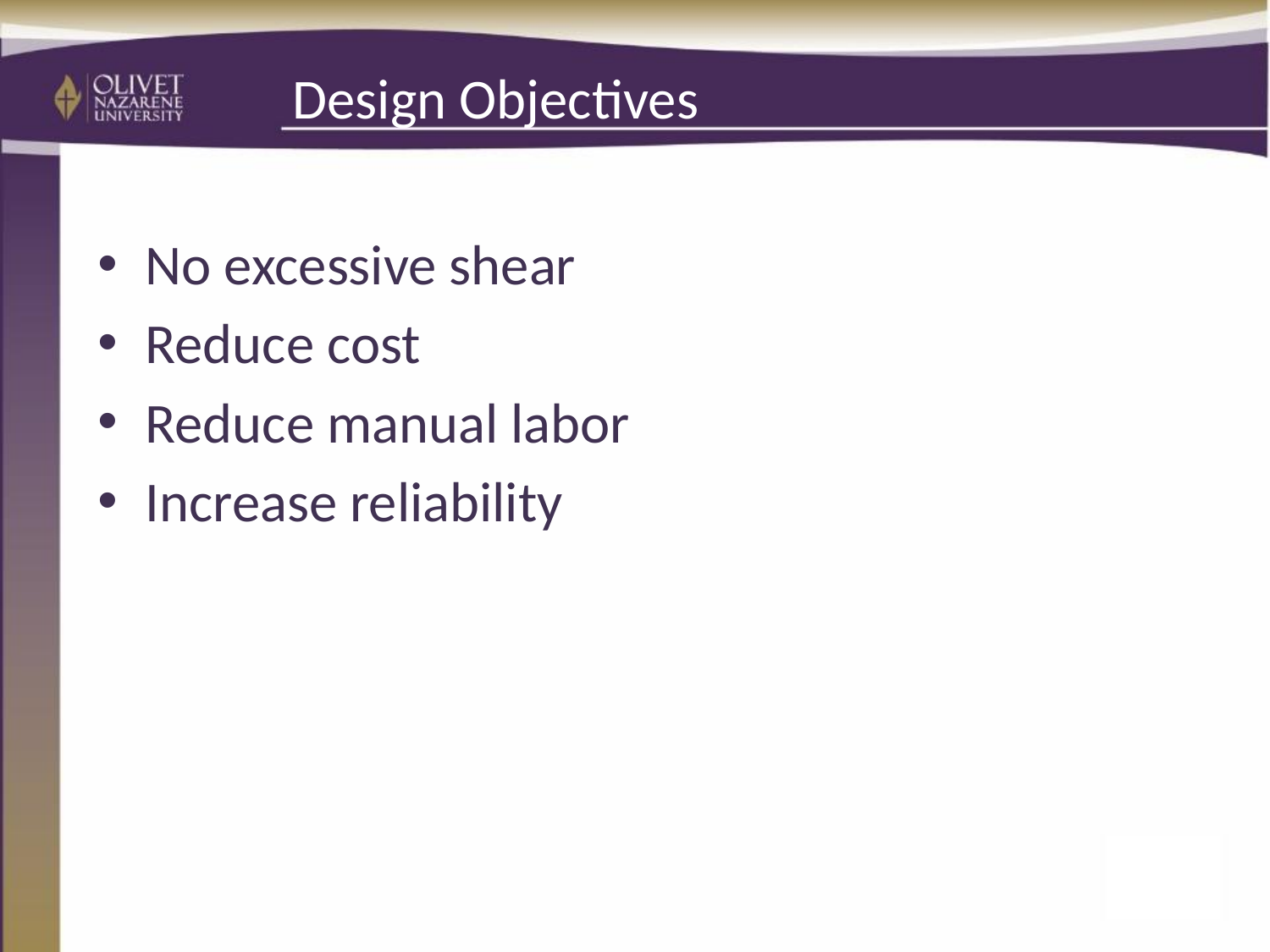

# Design Objectives
No excessive shear
Reduce cost
Reduce manual labor
Increase reliability